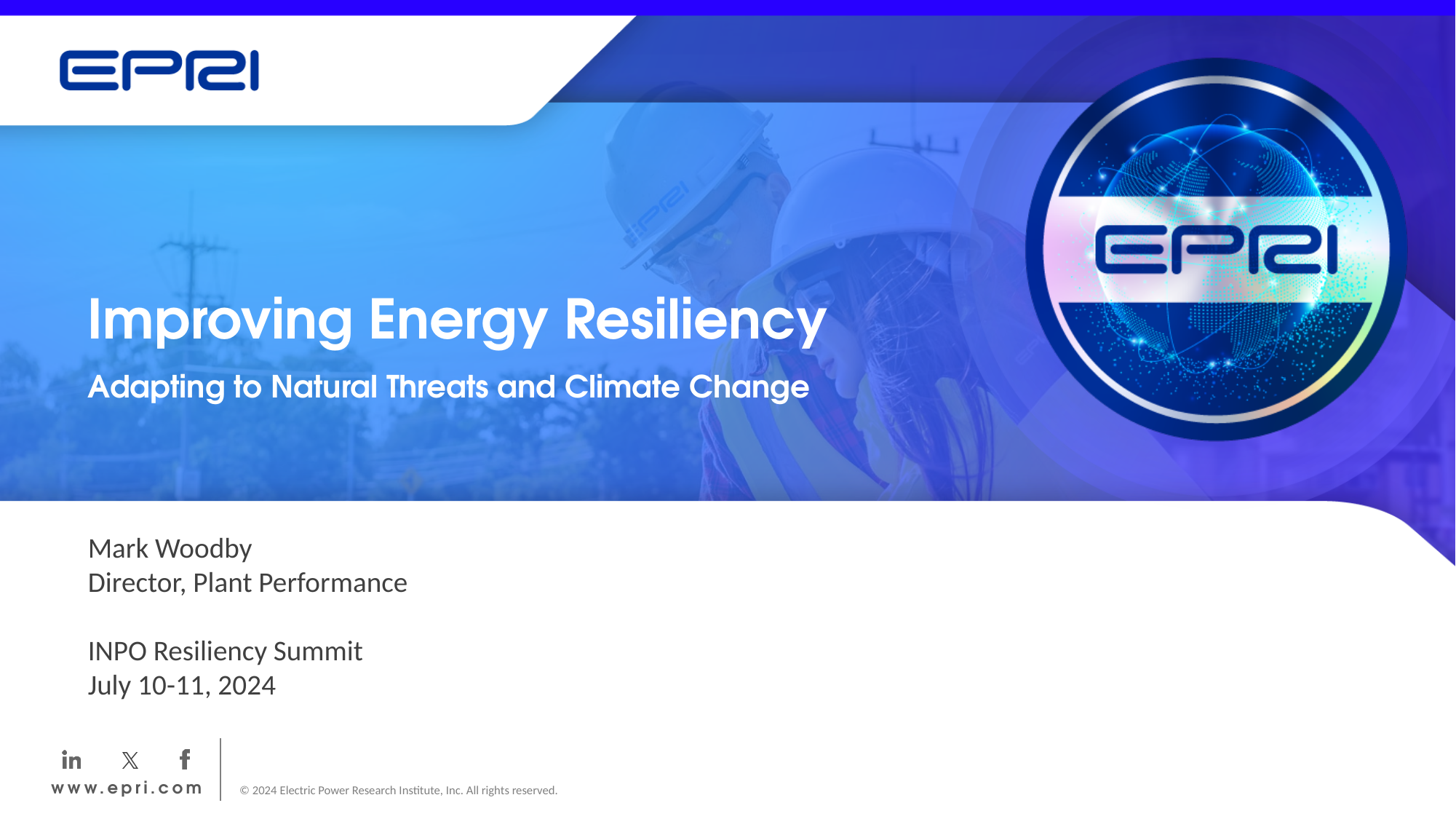

# Improving Energy Resiliency
Adapting to Natural Threats and Climate Change
Mark Woodby
Director, Plant Performance

INPO Resiliency Summit
July 10-11, 2024